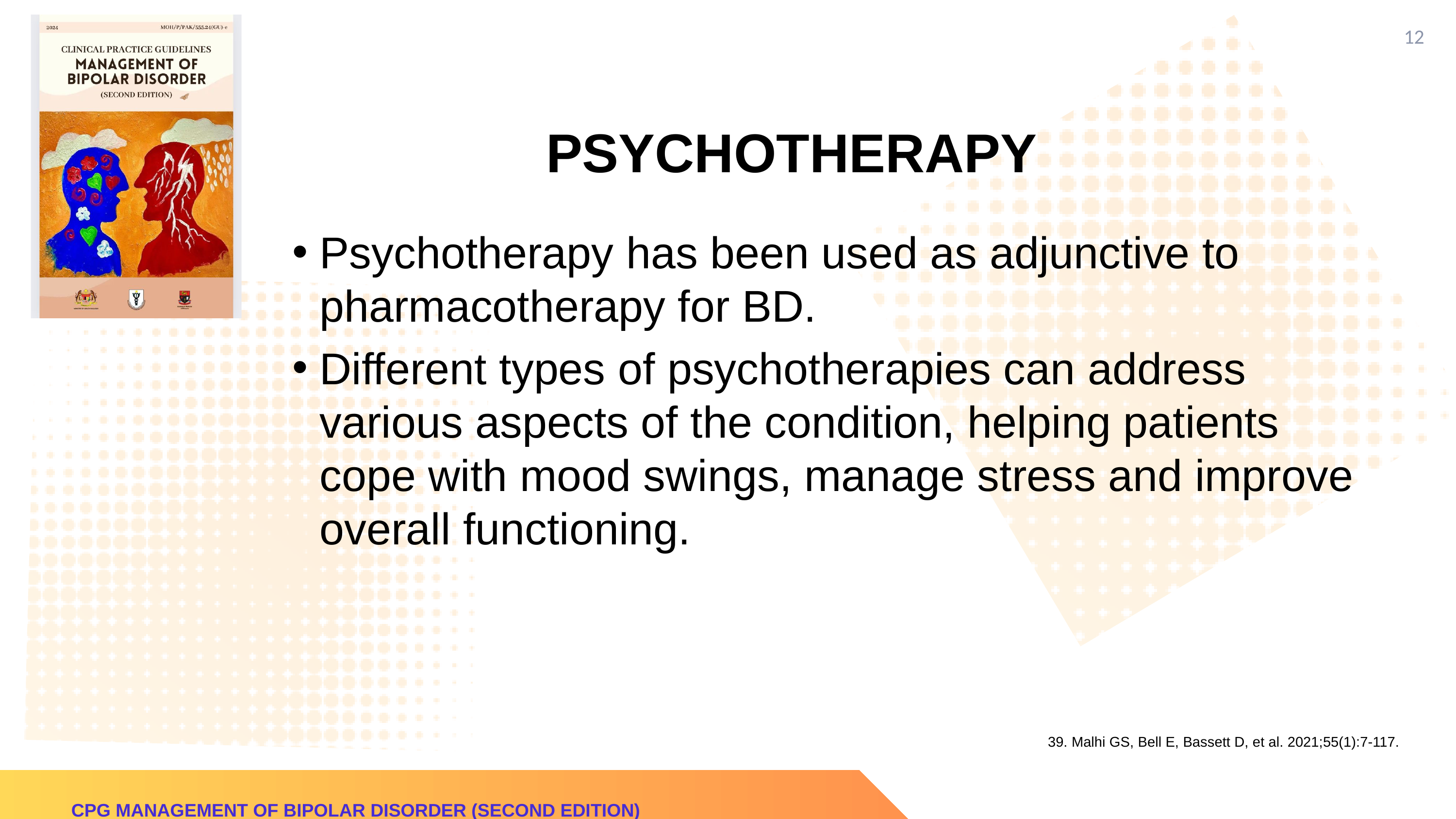

12

PSYCHOTHERAPY
Psychotherapy has been used as adjunctive to pharmacotherapy for BD.
Different types of psychotherapies can address various aspects of the condition, helping patients cope with mood swings, manage stress and improve overall functioning.

39. Malhi GS, Bell E, Bassett D, et al. 2021;55(1):7-117.

CPG MANAGEMENT OF BIPOLAR DISORDER (SECOND EDITION)